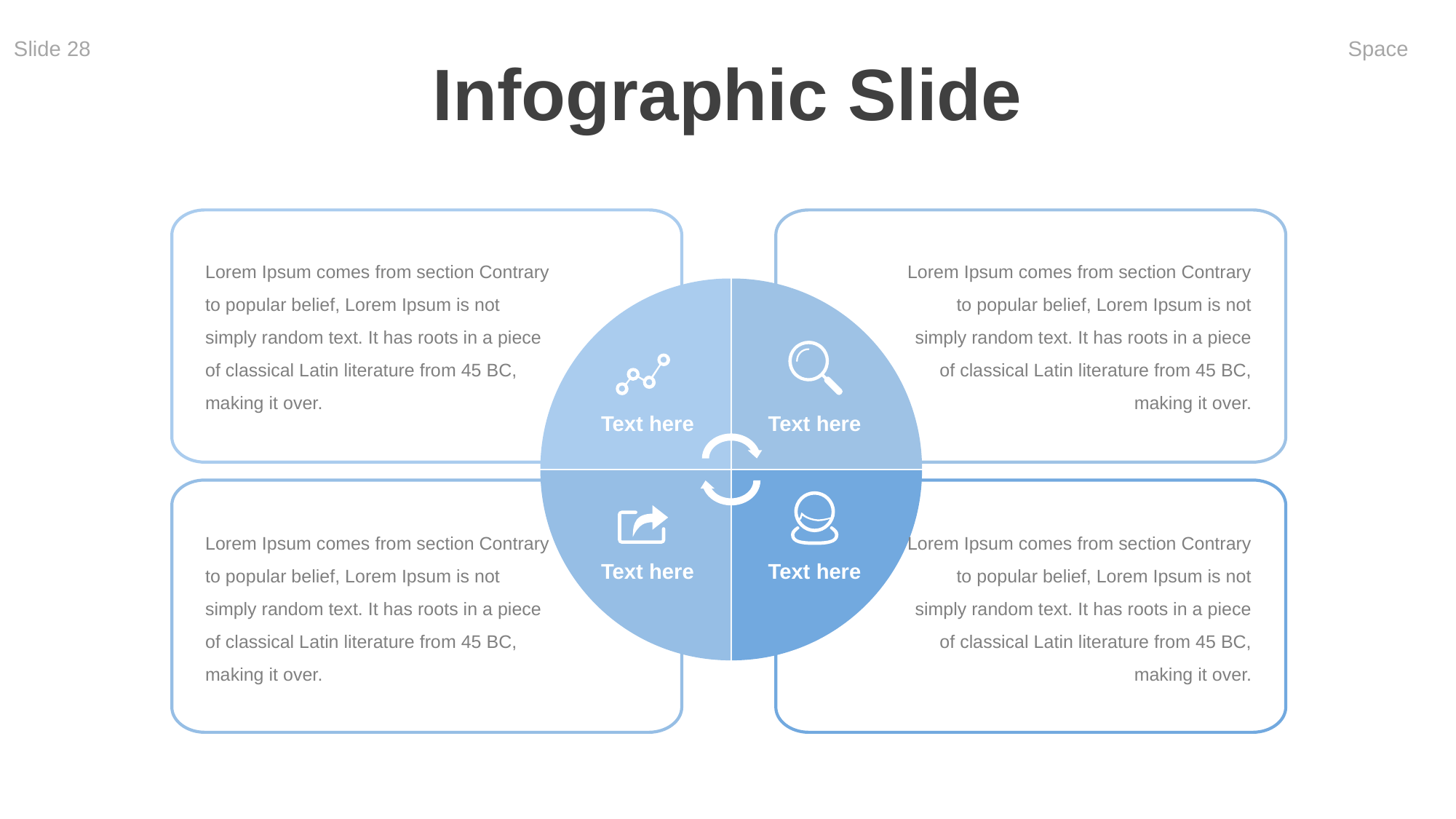

Infographic Slide

Lorem Ipsum comes from section Contrary to popular belief, Lorem Ipsum is not simply random text. It has roots in a piece of classical Latin literature from 45 BC, making it over.
Lorem Ipsum comes from section Contrary to popular belief, Lorem Ipsum is not simply random text. It has roots in a piece of classical Latin literature from 45 BC, making it over.

Text here
Text here

Lorem Ipsum comes from section Contrary to popular belief, Lorem Ipsum is not simply random text. It has roots in a piece of classical Latin literature from 45 BC, making it over.
Lorem Ipsum comes from section Contrary to popular belief, Lorem Ipsum is not simply random text. It has roots in a piece of classical Latin literature from 45 BC, making it over.
Text here
Text here